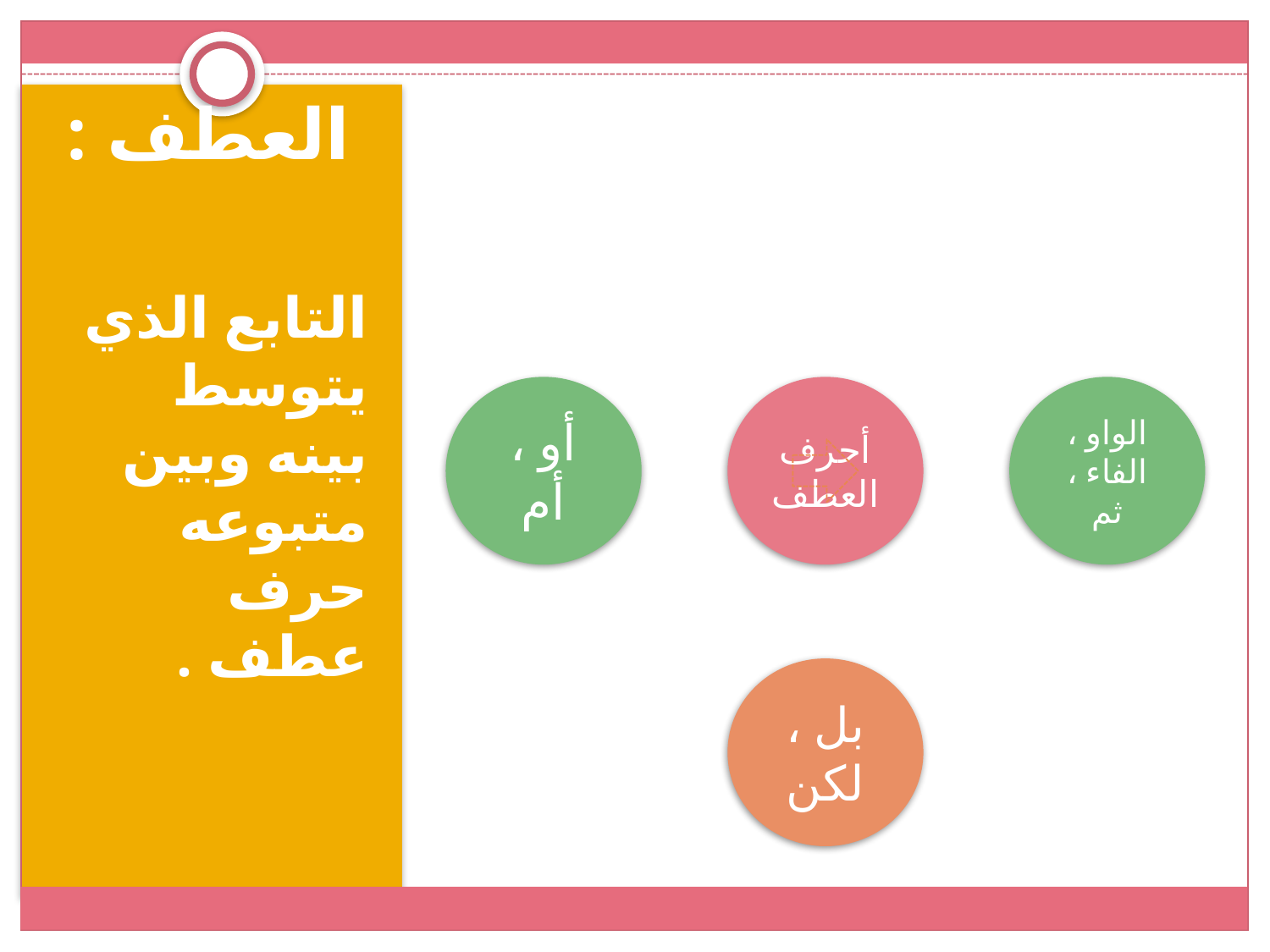

أحرف العطف
أو ، أم
بل ، لكن
الواو ، الفاء ، ثم
# العطف :
التابع الذي يتوسط بينه وبين متبوعه حرف عطف .